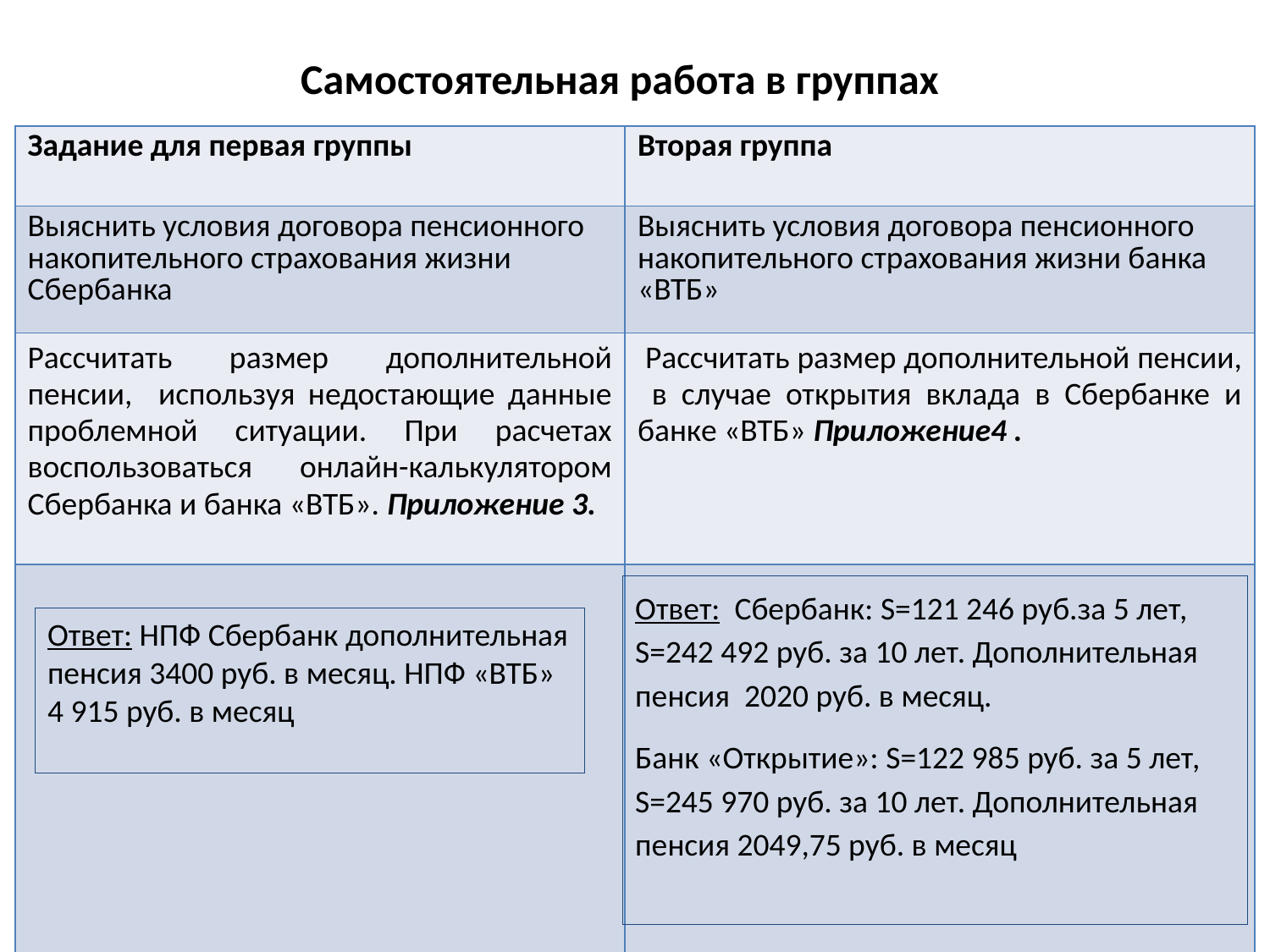

Самостоятельная работа в группах
| Задание для первая группы | Вторая группа |
| --- | --- |
| Выяснить условия договора пенсионного накопительного страхования жизни Сбербанка | Выяснить условия договора пенсионного накопительного страхования жизни банка «ВТБ» |
| Рассчитать размер дополнительной пенсии, используя недостающие данные проблемной ситуации. При расчетах воспользоваться онлайн-калькулятором Сбербанка и банка «ВТБ». Приложение 3. | Рассчитать размер дополнительной пенсии, в случае открытия вклада в Сбербанке и банке «ВТБ» Приложение4 . |
|  |  |
Ответ:  Сбербанк: S=121 246 руб.за 5 лет, S=242 492 руб. за 10 лет. Дополнительная пенсия  2020 руб. в месяц.
Банк «Открытие»: S=122 985 руб. за 5 лет, S=245 970 руб. за 10 лет. Дополнительная пенсия 2049,75 руб. в месяц

Ответ: НПФ Сбербанк дополнительная пенсия 3400 руб. в месяц. НПФ «ВТБ» 4 915 руб. в месяц